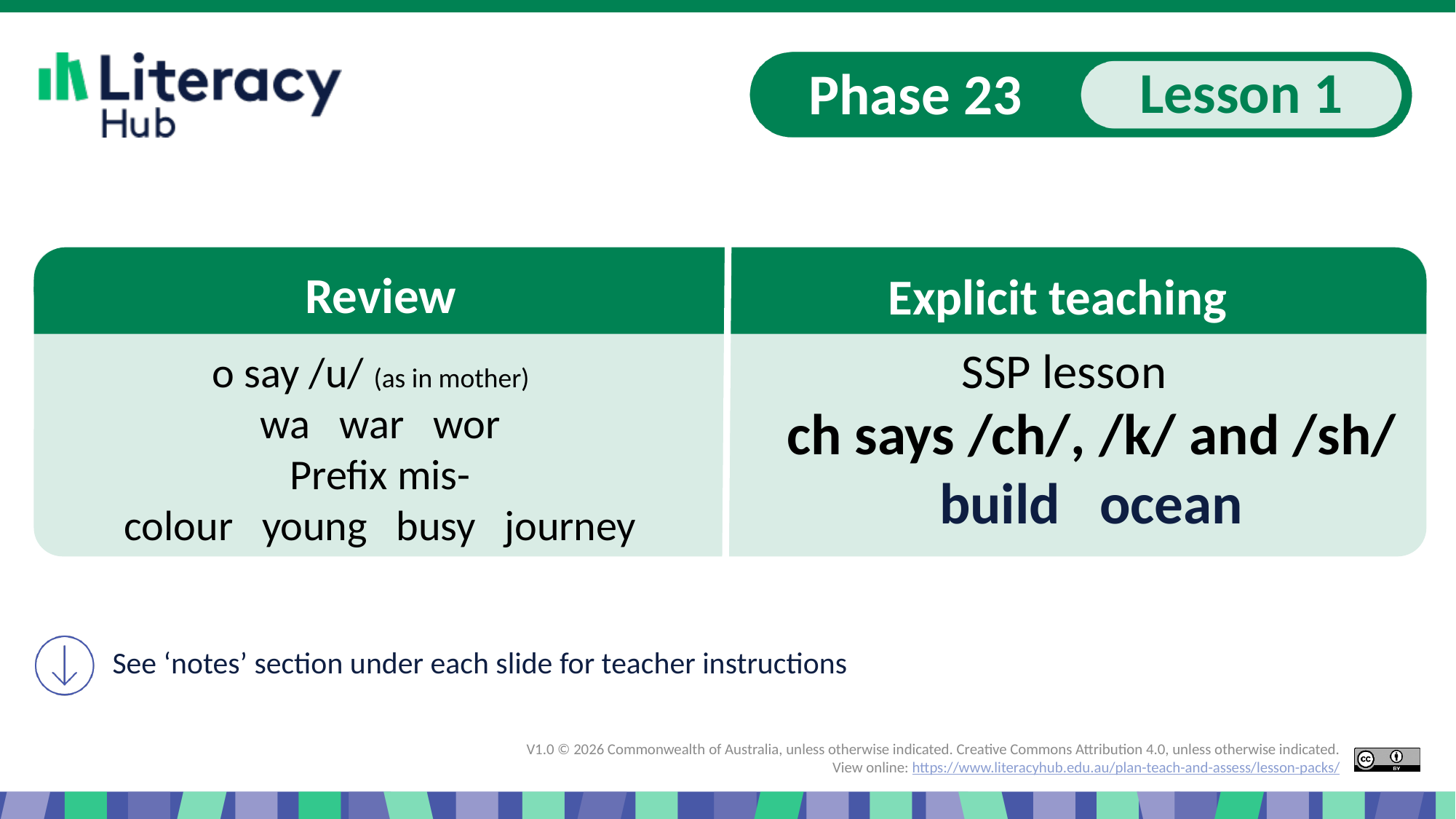

Slide 1 Explicit teaching Phase 23, lesson 1 ch says /ch/, /k/, and /sh/
o say /u/ (as in mother)
wa   war   wor
Prefix mis-
colour   young   busy   journey

ch says /ch/, /k/ and /sh/
build   ocean